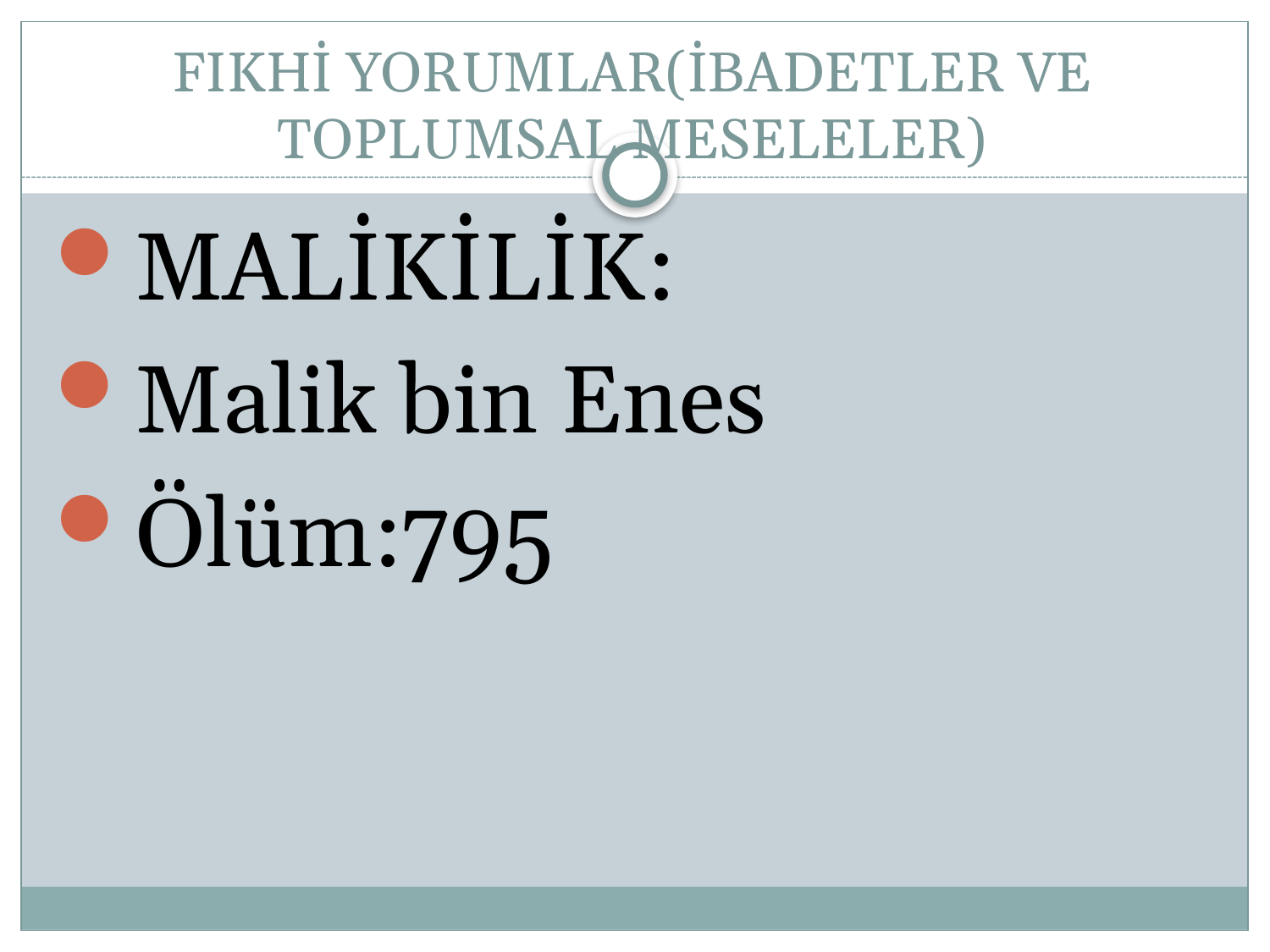

# FIKHİ YORUMLAR(İBADETLER VE TOPLUMSAL MESELELER)
MALİKİLİK:
Malik bin Enes
Ölüm:795